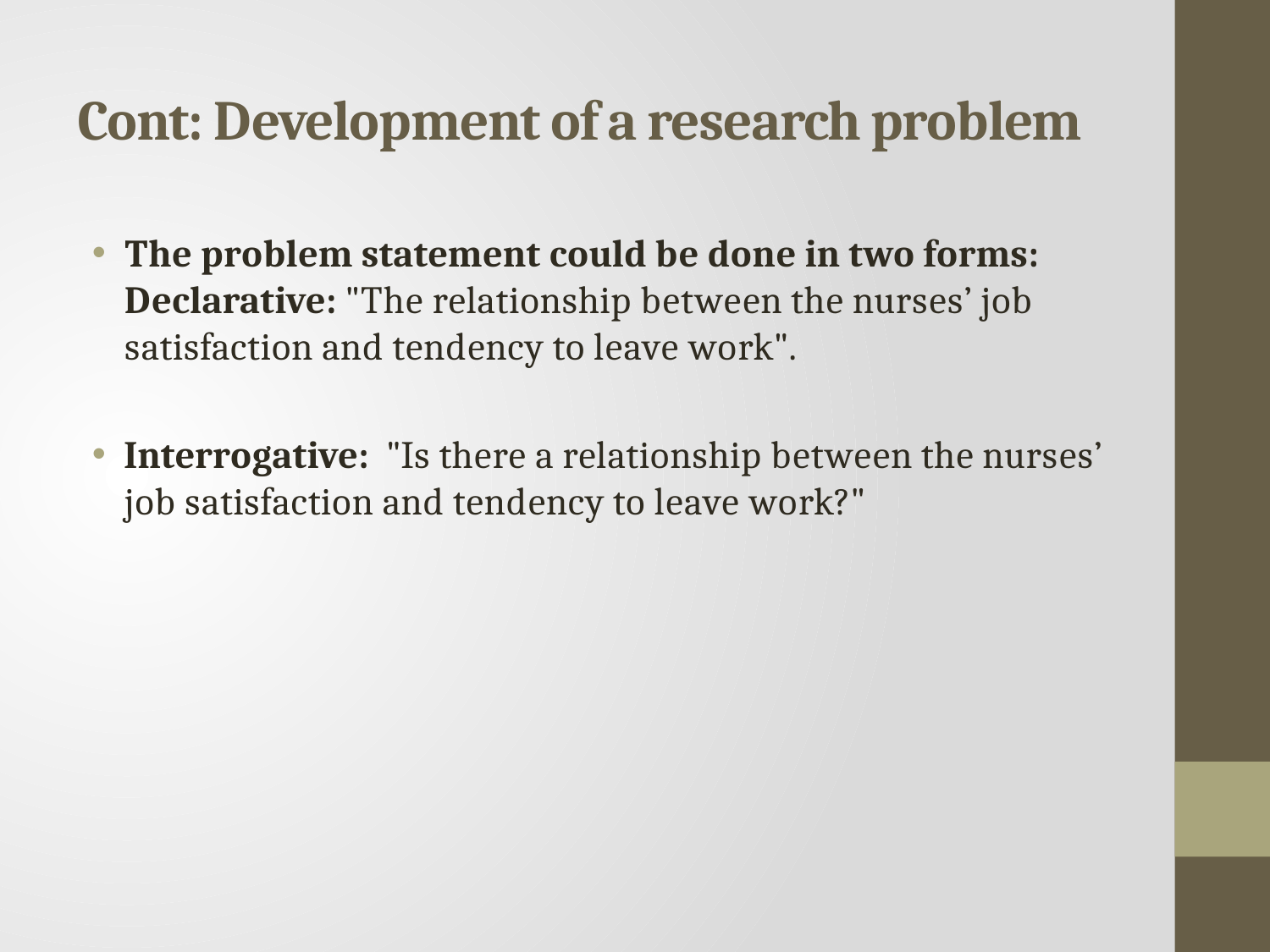

# Cont: Development of a research problem
The problem statement could be done in two forms: Declarative: "The relationship between the nurses’ job satisfaction and tendency to leave work".

Interrogative:  "Is there a relationship between the nurses’ job satisfaction and tendency to leave work?"